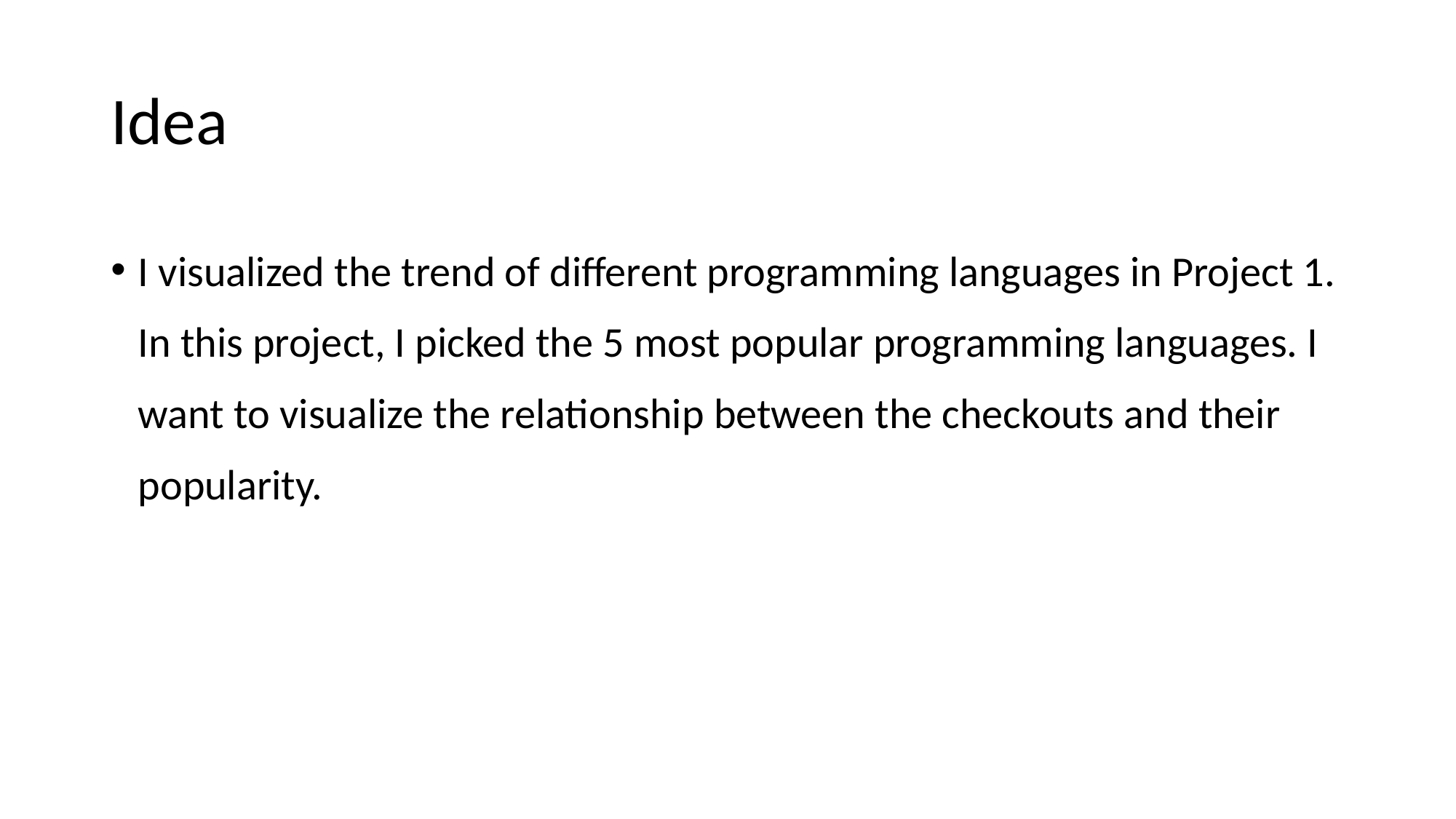

# Idea
I visualized the trend of different programming languages in Project 1. In this project, I picked the 5 most popular programming languages. I want to visualize the relationship between the checkouts and their popularity.